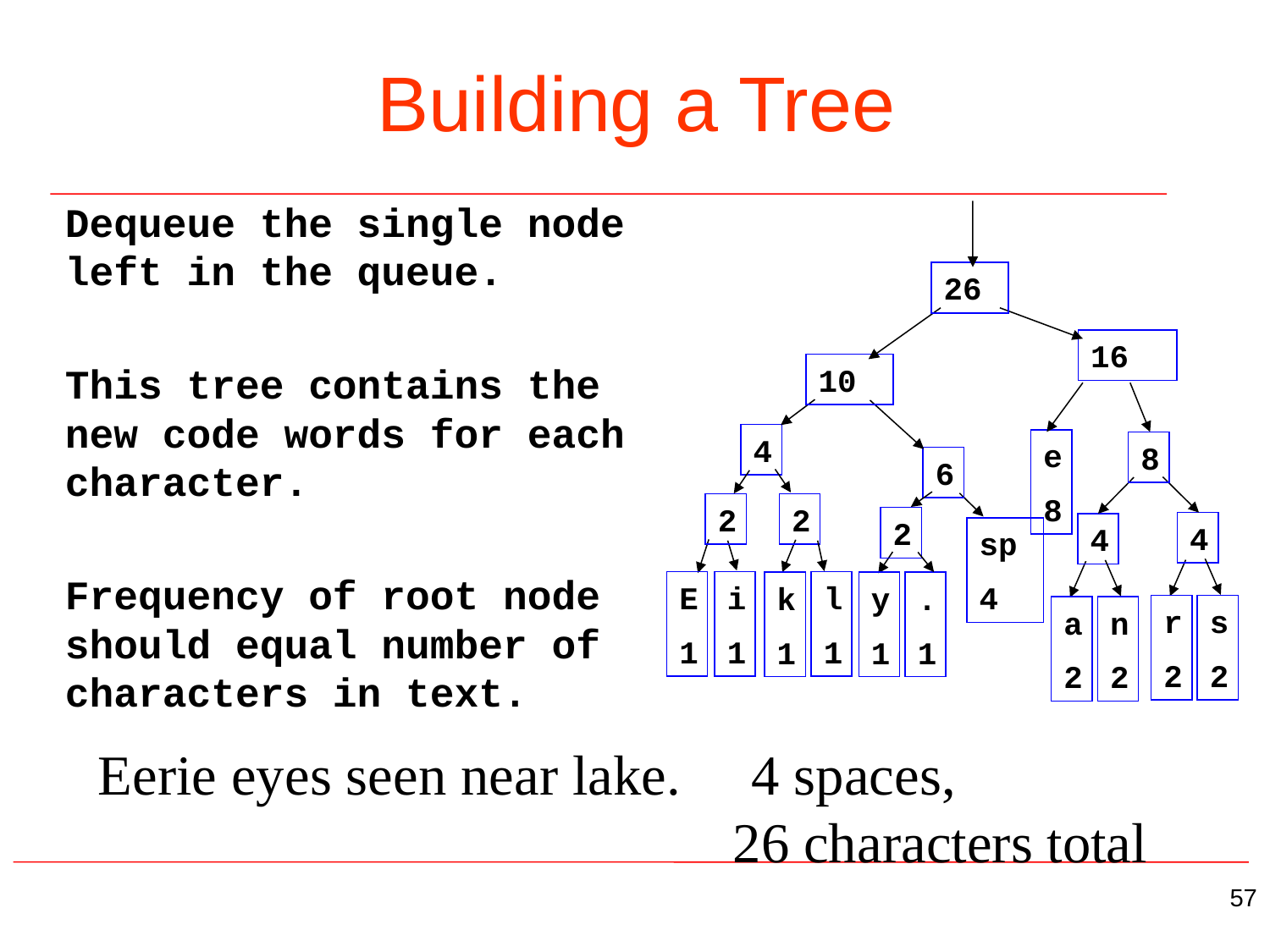

# Building a Tree
Dequeue the single node left in the queue.

This tree contains the new code words for each character.

Frequency of root node should equal number of characters in text.

26

16
10

4
e
8
8
6

2
2
2
4
4
sp
4

E
1
i
1
l
1
k
1
y
1
.
1
r
2
s
2
a
2
n
2
Eerie eyes seen near lake.     4 spaces,
					26 characters total
57